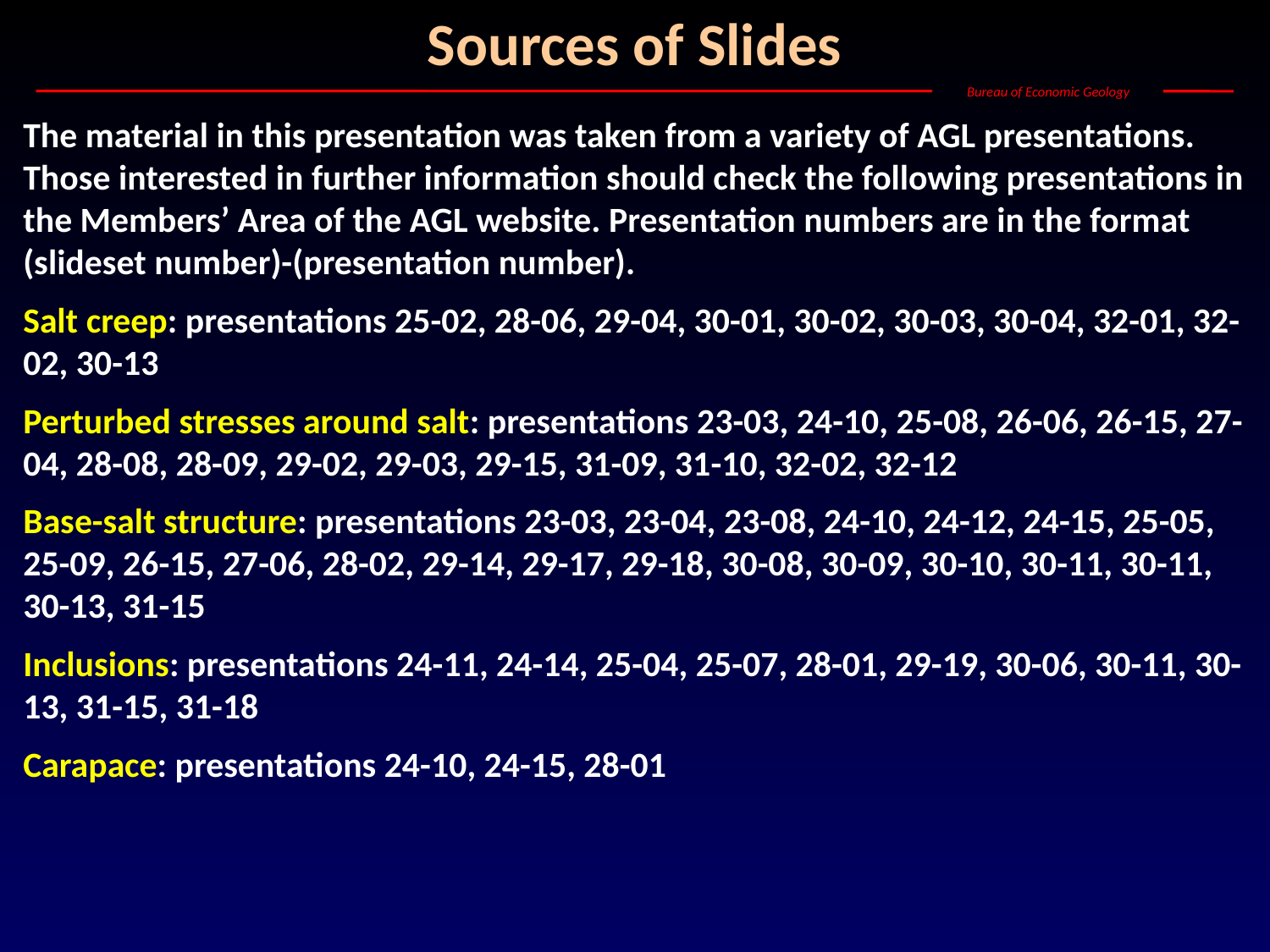

Sources of Slides
Bureau of Economic Geology

The material in this presentation was taken from a variety of AGL presentations. Those interested in further information should check the following presentations in the Members’ Area of the AGL website. Presentation numbers are in the format (slideset number)-(presentation number).
Salt creep: presentations 25-02, 28-06, 29-04, 30-01, 30-02, 30-03, 30-04, 32-01, 32-02, 30-13
Perturbed stresses around salt: presentations 23-03, 24-10, 25-08, 26-06, 26-15, 27-04, 28-08, 28-09, 29-02, 29-03, 29-15, 31-09, 31-10, 32-02, 32-12
Base-salt structure: presentations 23-03, 23-04, 23-08, 24-10, 24-12, 24-15, 25-05, 25-09, 26-15, 27-06, 28-02, 29-14, 29-17, 29-18, 30-08, 30-09, 30-10, 30-11, 30-11, 30-13, 31-15
Inclusions: presentations 24-11, 24-14, 25-04, 25-07, 28-01, 29-19, 30-06, 30-11, 30-13, 31-15, 31-18
Carapace: presentations 24-10, 24-15, 28-01